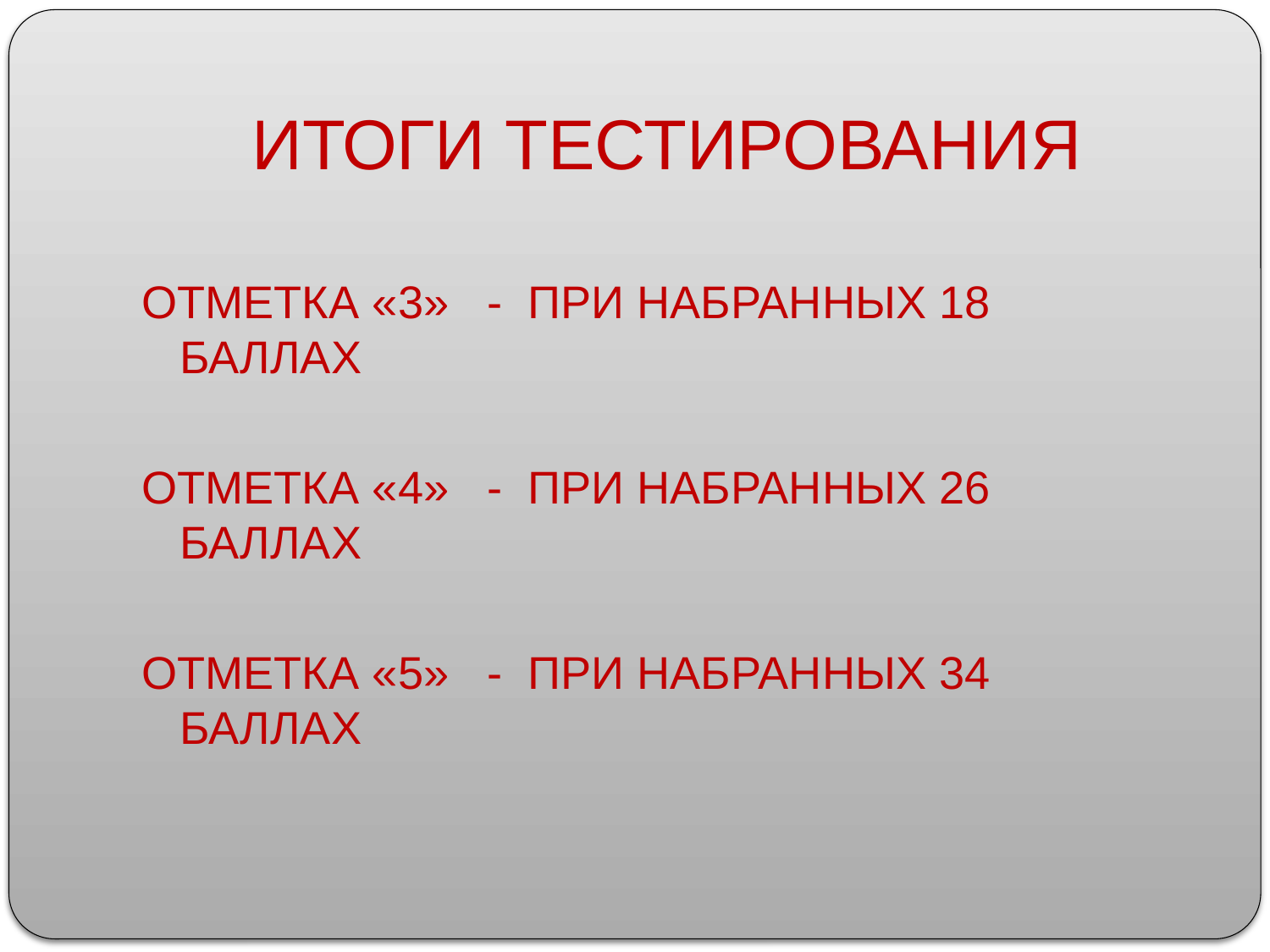

# ИТОГИ ТЕСТИРОВАНИЯ

ОТМЕТКА «3»   -  ПРИ НАБРАННЫХ 18 БАЛЛАХ

ОТМЕТКА «4»   -  ПРИ НАБРАННЫХ 26 БАЛЛАХ

ОТМЕТКА «5»   -  ПРИ НАБРАННЫХ 34 БАЛЛАХ